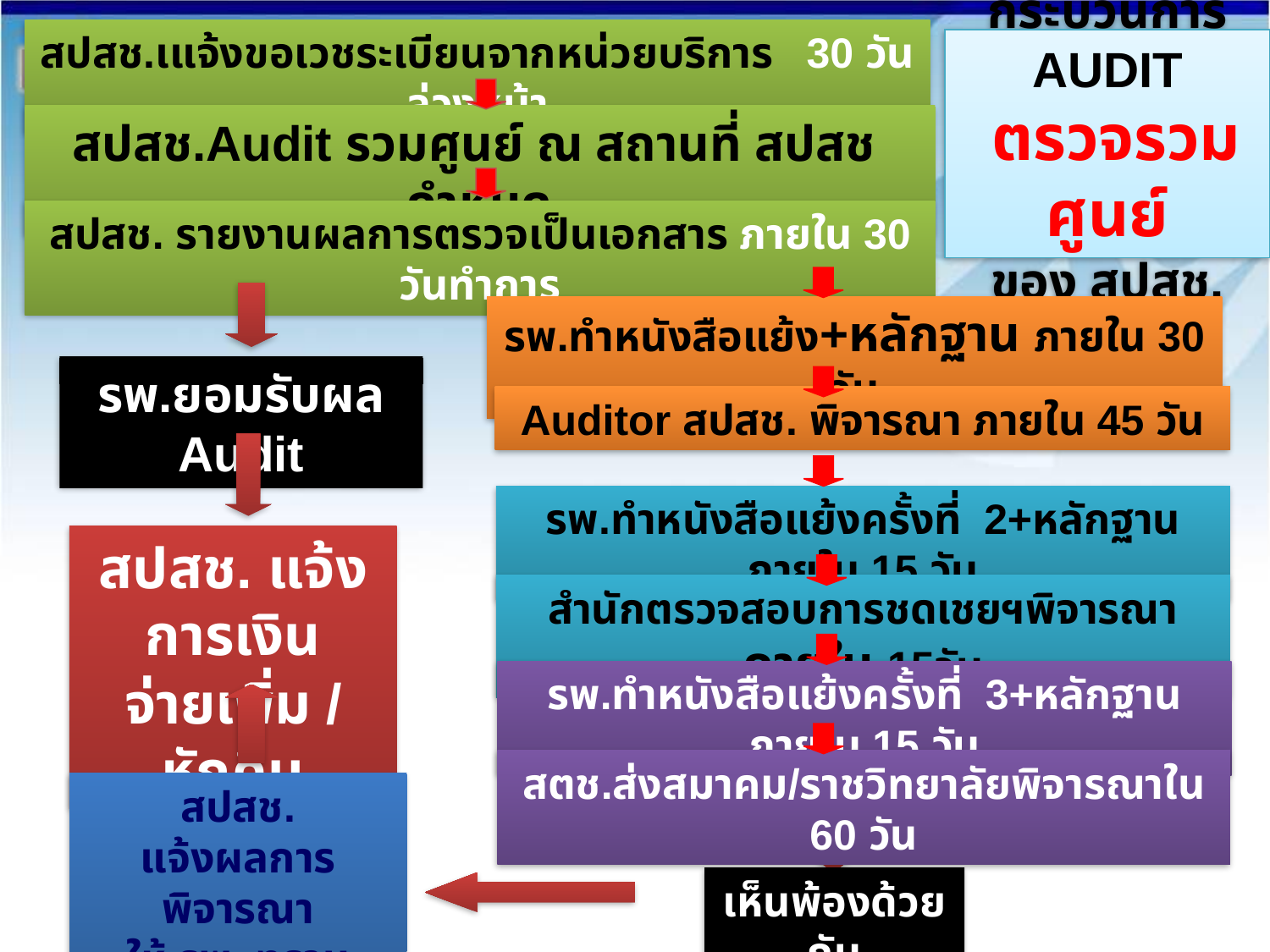

สปสช.เแจ้งขอเวชระเบียนจากหน่วยบริการ   30 วันล่วงหน้า
# กระบวนการ AUDIT ตรวจรวมศูนย์ ของ สปสช.

สปสช.Audit รวมศูนย์ ณ สถานที่ สปสช  กำหนด

สปสช. รายงานผลการตรวจเป็นเอกสาร ภายใน 30 วันทำการ

รพ.ทำหนังสือแย้ง+หลักฐาน ภายใน 30 วัน
รพ.ยอมรับผล Audit

Auditor สปสช. พิจารณา ภายใน 45 วัน

รพ.ทำหนังสือแย้งครั้งที่  2+หลักฐาน ภายใน 15 วัน
สปสช. แจ้งการเงิน
จ่ายเพิ่ม / หักคืน

สำนักตรวจสอบการชดเชยฯพิจารณา ภายใน 15วัน

รพ.ทำหนังสือแย้งครั้งที่  3+หลักฐาน ภายใน 15 วัน

สตช.ส่งสมาคม/ราชวิทยาลัยพิจารณาใน 60 วัน
สปสช.
แจ้งผลการพิจารณา
ให้ รพ. ทราบ

เห็นพ้องด้วยกัน